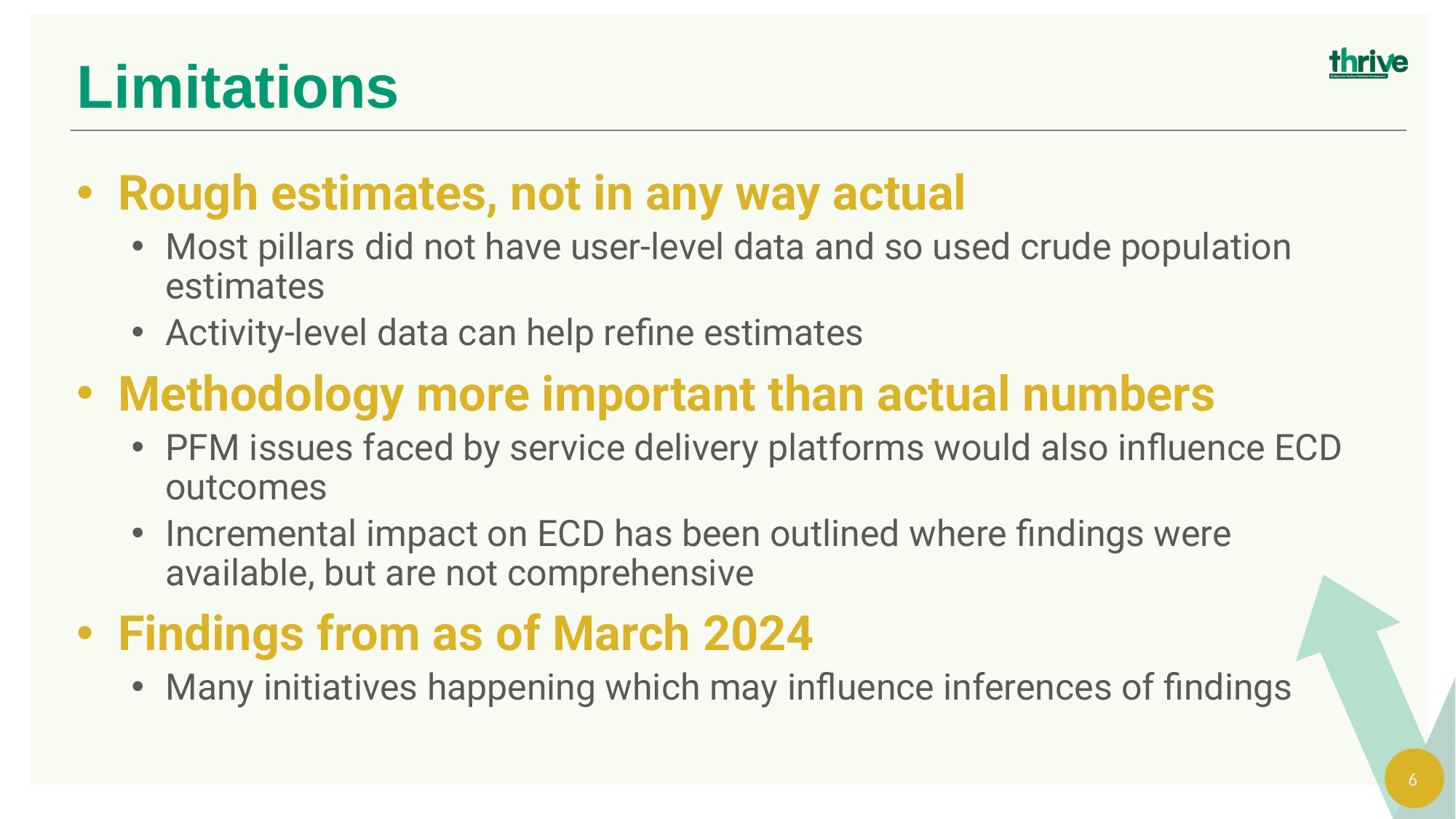

Limitations
Rough estimates, not in any way actual
Most pillars did not have user-level data and so used crude population estimates
Activity-level data can help refine estimates
Methodology more important than actual numbers
PFM issues faced by service delivery platforms would also influence ECD outcomes
Incremental impact on ECD has been outlined where findings were available, but are not comprehensive
Findings from as of March 2024
Many initiatives happening which may influence inferences of findings